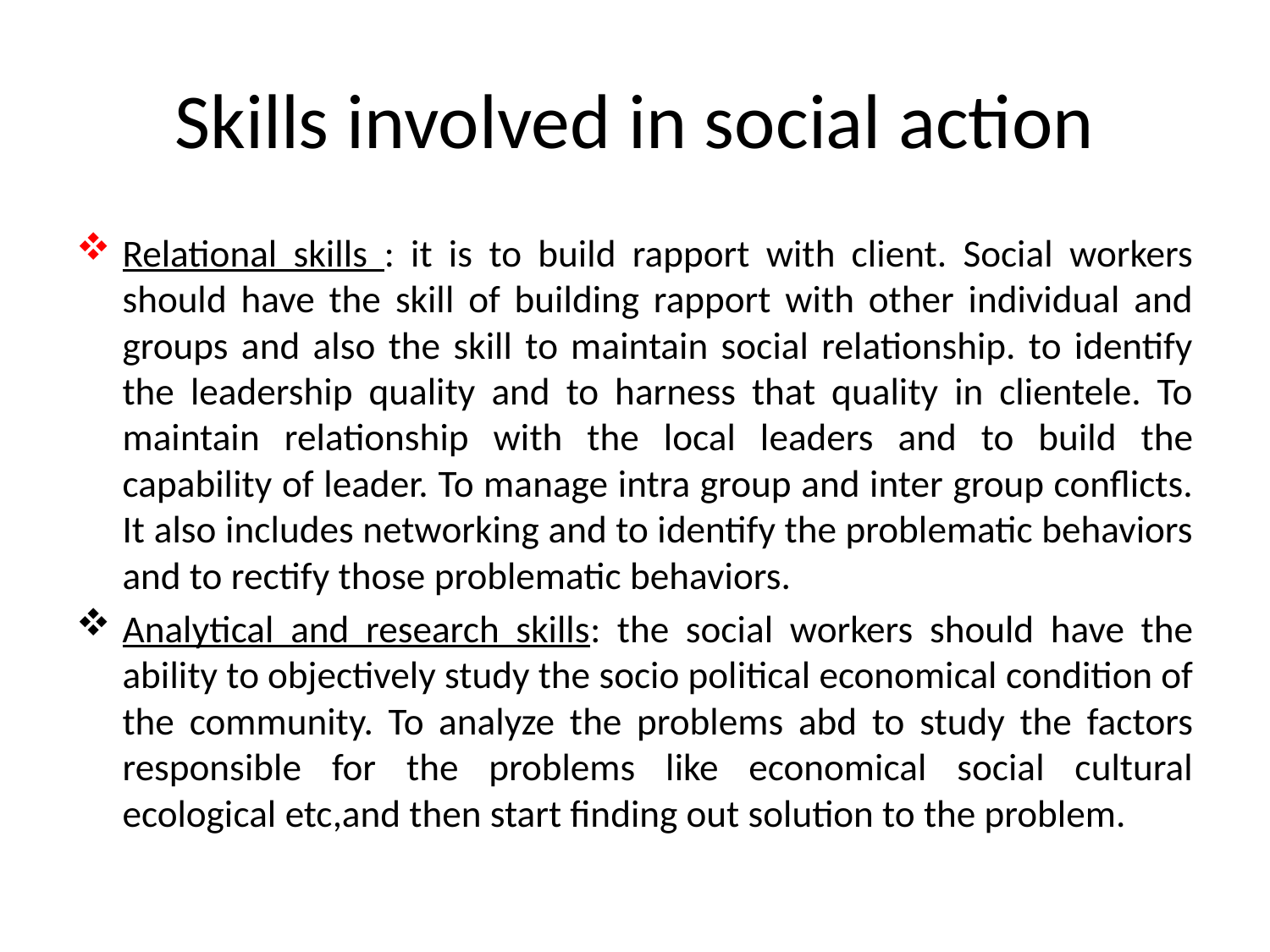

# Skills involved in social action
Relational skills : it is to build rapport with client. Social workers should have the skill of building rapport with other individual and groups and also the skill to maintain social relationship. to identify the leadership quality and to harness that quality in clientele. To maintain relationship with the local leaders and to build the capability of leader. To manage intra group and inter group conflicts. It also includes networking and to identify the problematic behaviors and to rectify those problematic behaviors.
Analytical and research skills: the social workers should have the ability to objectively study the socio political economical condition of the community. To analyze the problems abd to study the factors responsible for the problems like economical social cultural ecological etc,and then start finding out solution to the problem.